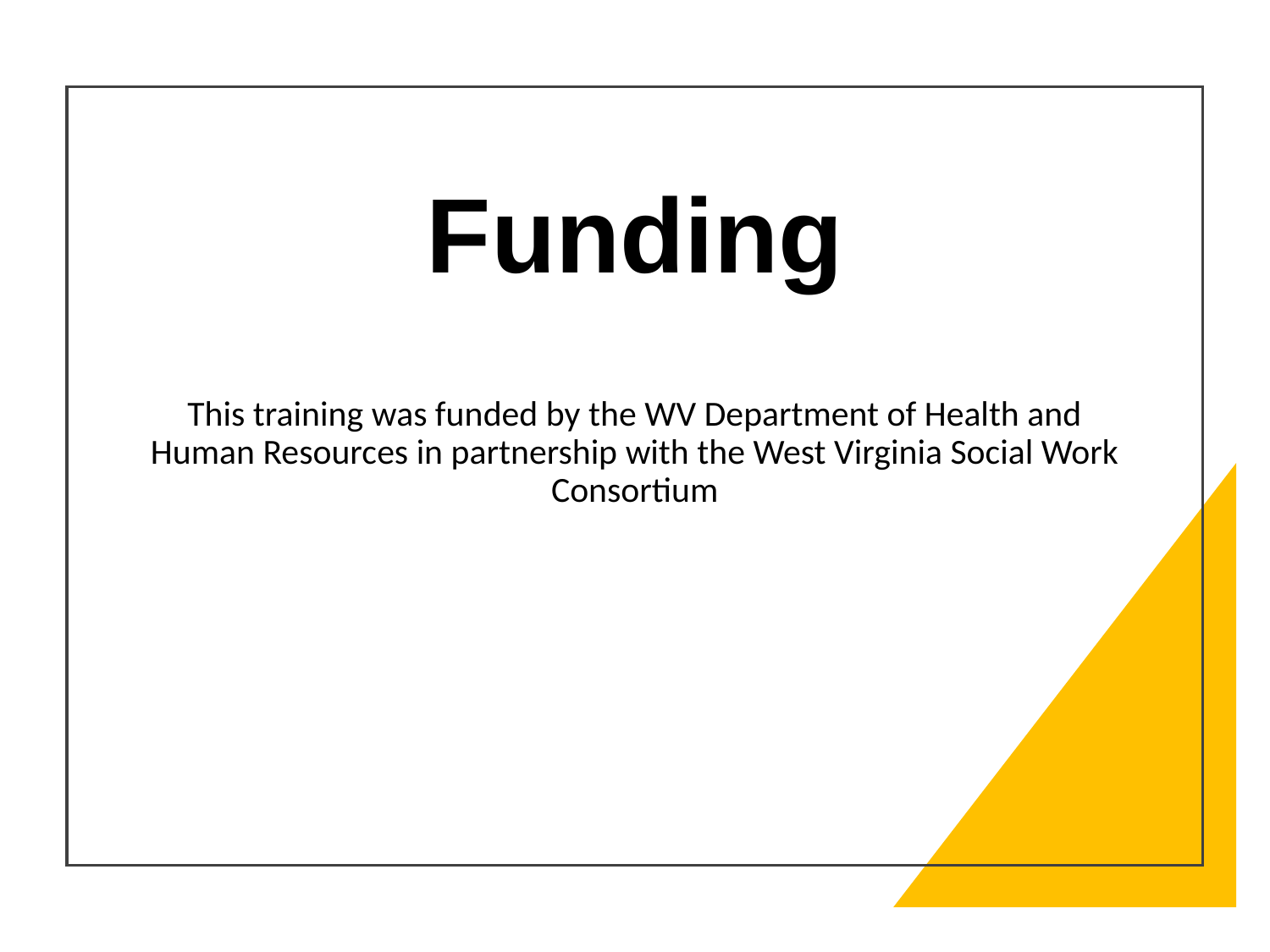

Funding
This training was funded by the WV Department of Health and Human Resources in partnership with the West Virginia Social Work Consortium